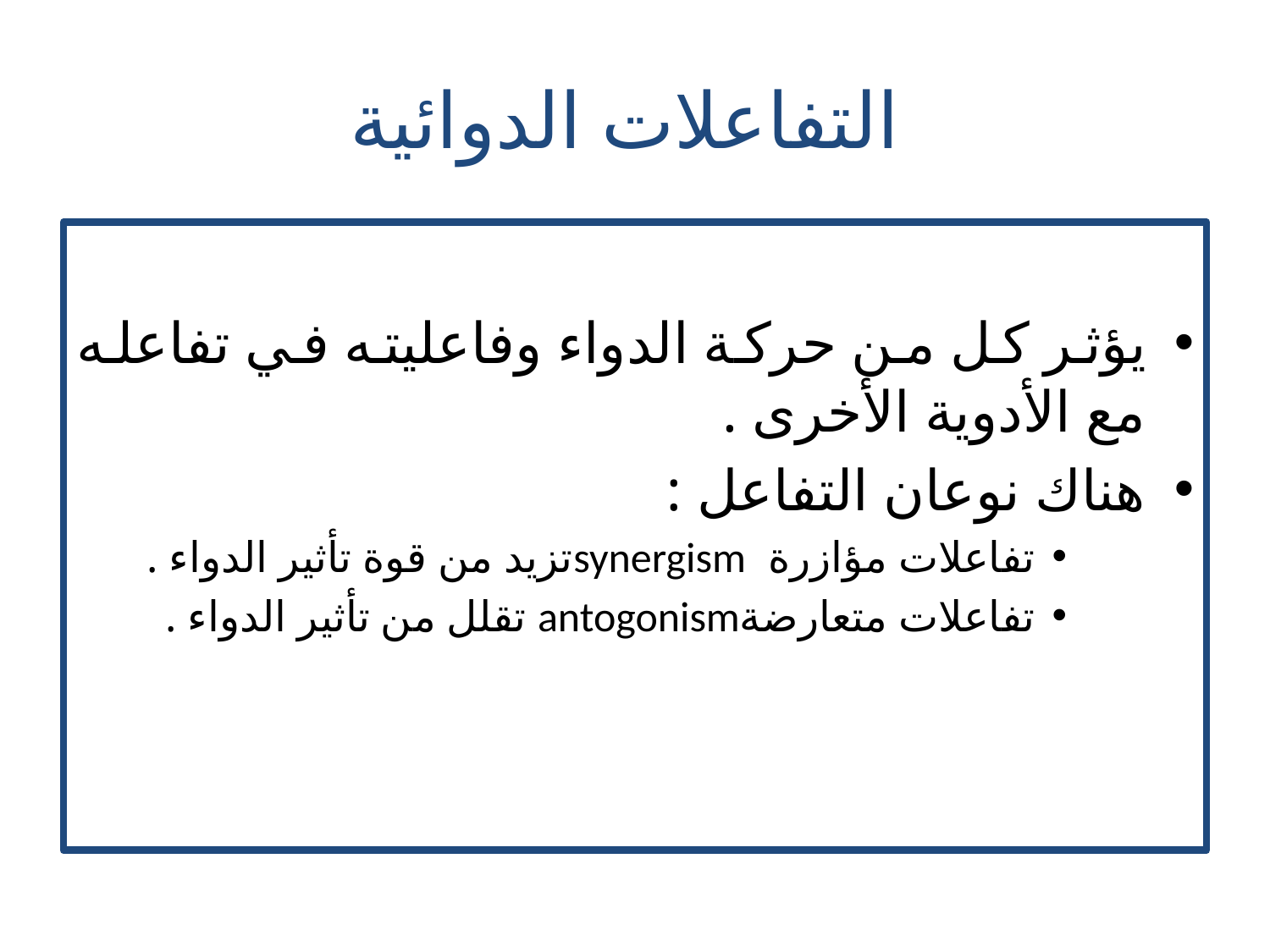

# التفاعلات الدوائية

يؤثر كل من حركة الدواء وفاعليته في تفاعله مع الأدوية الأخرى .
هناك نوعان التفاعل :
تفاعلات مؤازرة  synergismتزيد من قوة تأثير الدواء .
تفاعلات متعارضةantogonism تقلل من تأثير الدواء .